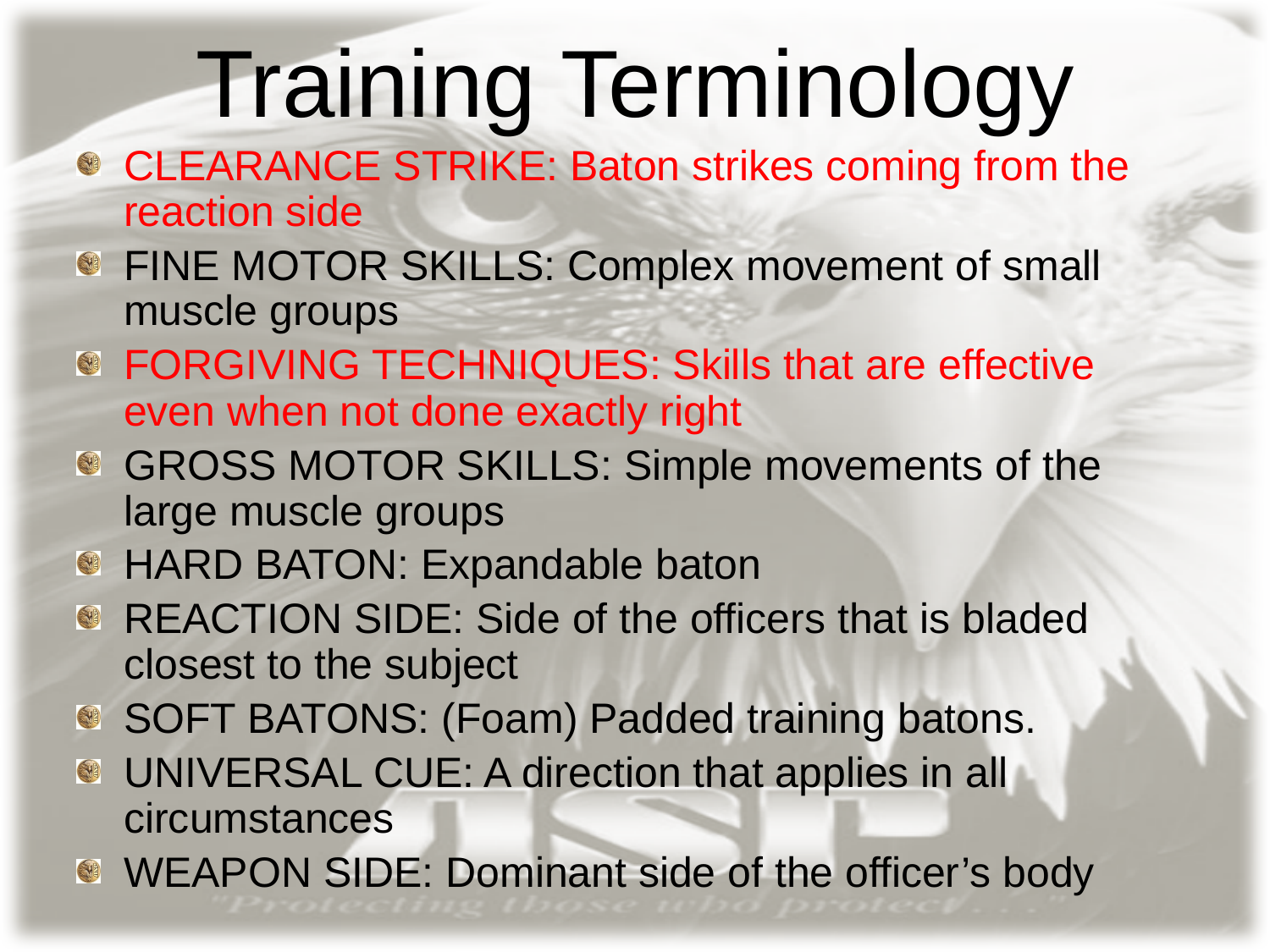

# Training Terminology
CLEARANCE STRIKE: Baton strikes coming from the reaction side
FINE MOTOR SKILLS: Complex movement of small muscle groups
FORGIVING TECHNIQUES: Skills that are effective even when not done exactly right
GROSS MOTOR SKILLS: Simple movements of the large muscle groups
HARD BATON: Expandable baton
REACTION SIDE: Side of the officers that is bladed closest to the subject
SOFT BATONS: (Foam) Padded training batons.
UNIVERSAL CUE: A direction that applies in all circumstances
WEAPON SIDE: Dominant side of the officer’s body